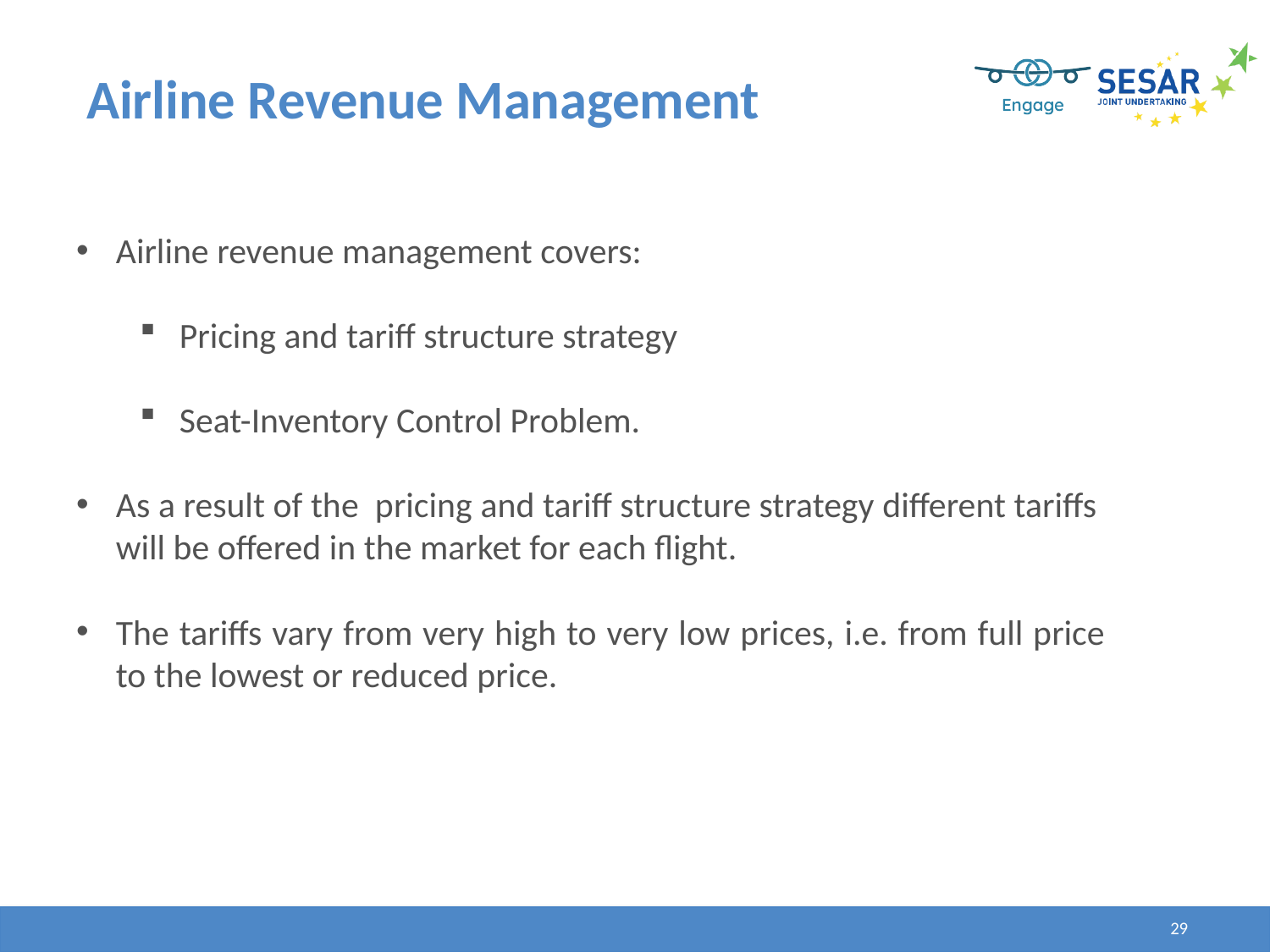

# Airline Revenue Management
Airline revenue management covers:
Pricing and tariff structure strategy
Seat-Inventory Control Problem.
As a result of the  pricing and tariff structure strategy different tariffs  will be offered in the market for each flight.
The tariffs vary from very high to very low prices, i.e. from full price to the lowest or reduced price.
29